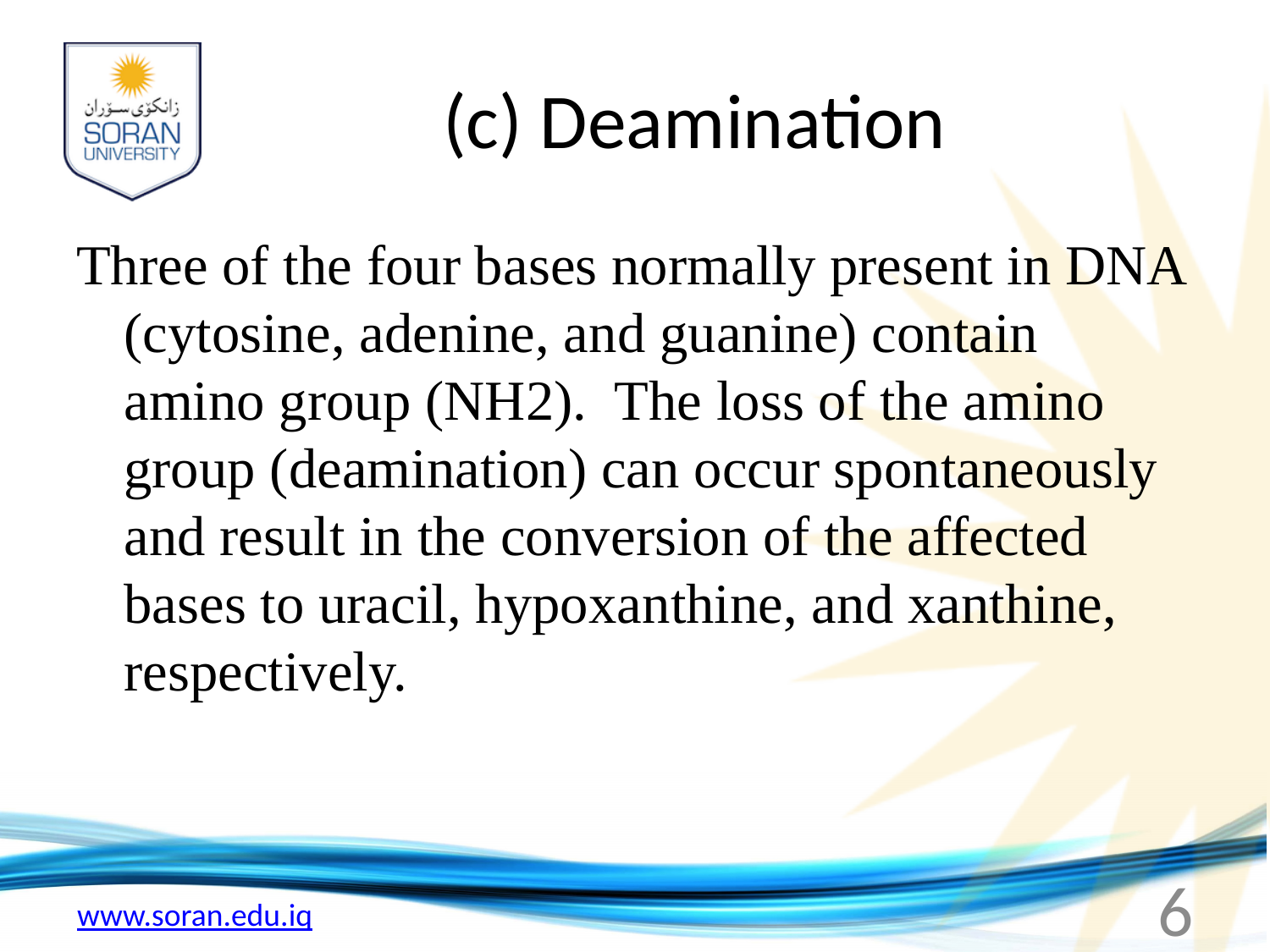

# (c) Deamination
Three of the four bases normally present in DNA (cytosine, adenine, and guanine) contain amino group (NH2).  The loss of the amino group (deamination) can occur spontaneously and result in the conversion of the affected bases to uracil, hypoxanthine, and xanthine, respectively.
6